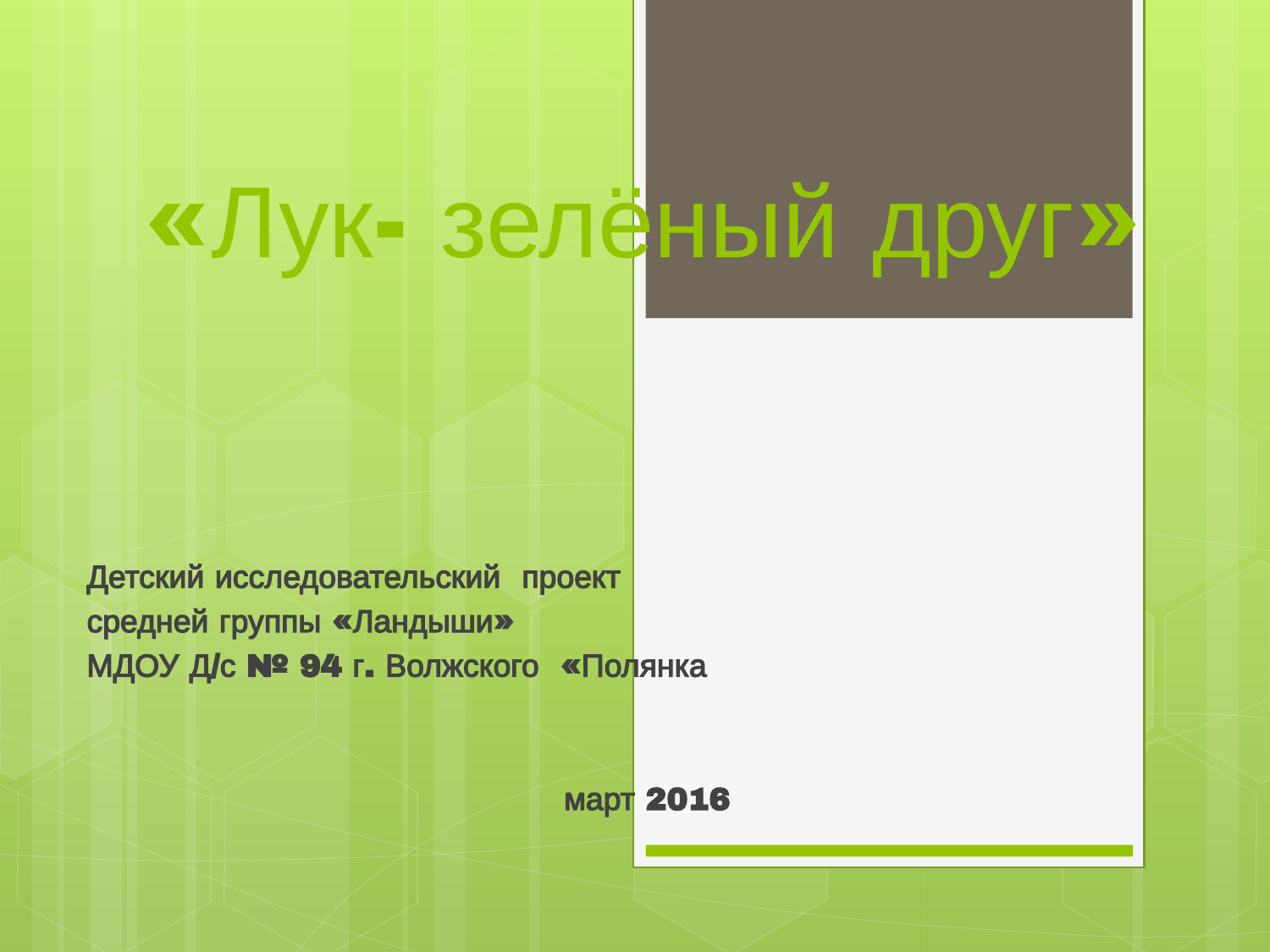

# «Лук- зелёный друг»

Детский исследовательский  проект
средней группы «Ландыши»
МДОУ Д/с № 94 г. Волжского  «Полянка

март 2016